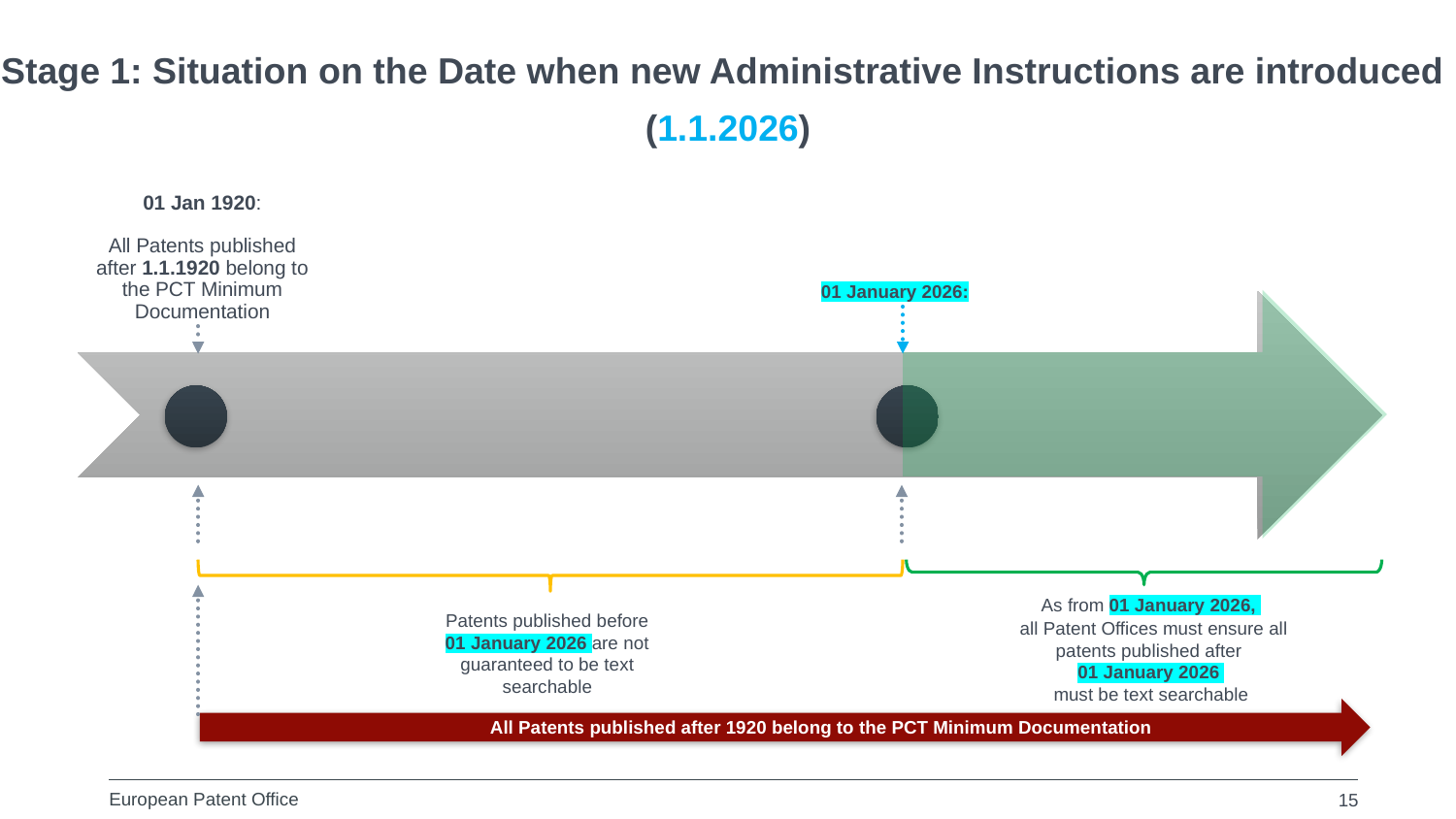

# Stage 1: Situation on the Date when new Administrative Instructions are introduced (1.1.2026)
01 Jan 1920:
All Patents published after 1.1.1920 belong to the PCT Minimum Documentation

Patents published before Cutoff Date are not guaranteed to be text searchable

01 January 2026:

As from 01 January 2026,
 all Patent Offices must ensure all patents published after
01 January 2026
must be text searchable
Patents published before 01 January 2026 are not guaranteed to be text searchable
All Patents published after 1920 belong to the PCT Minimum Documentation
15